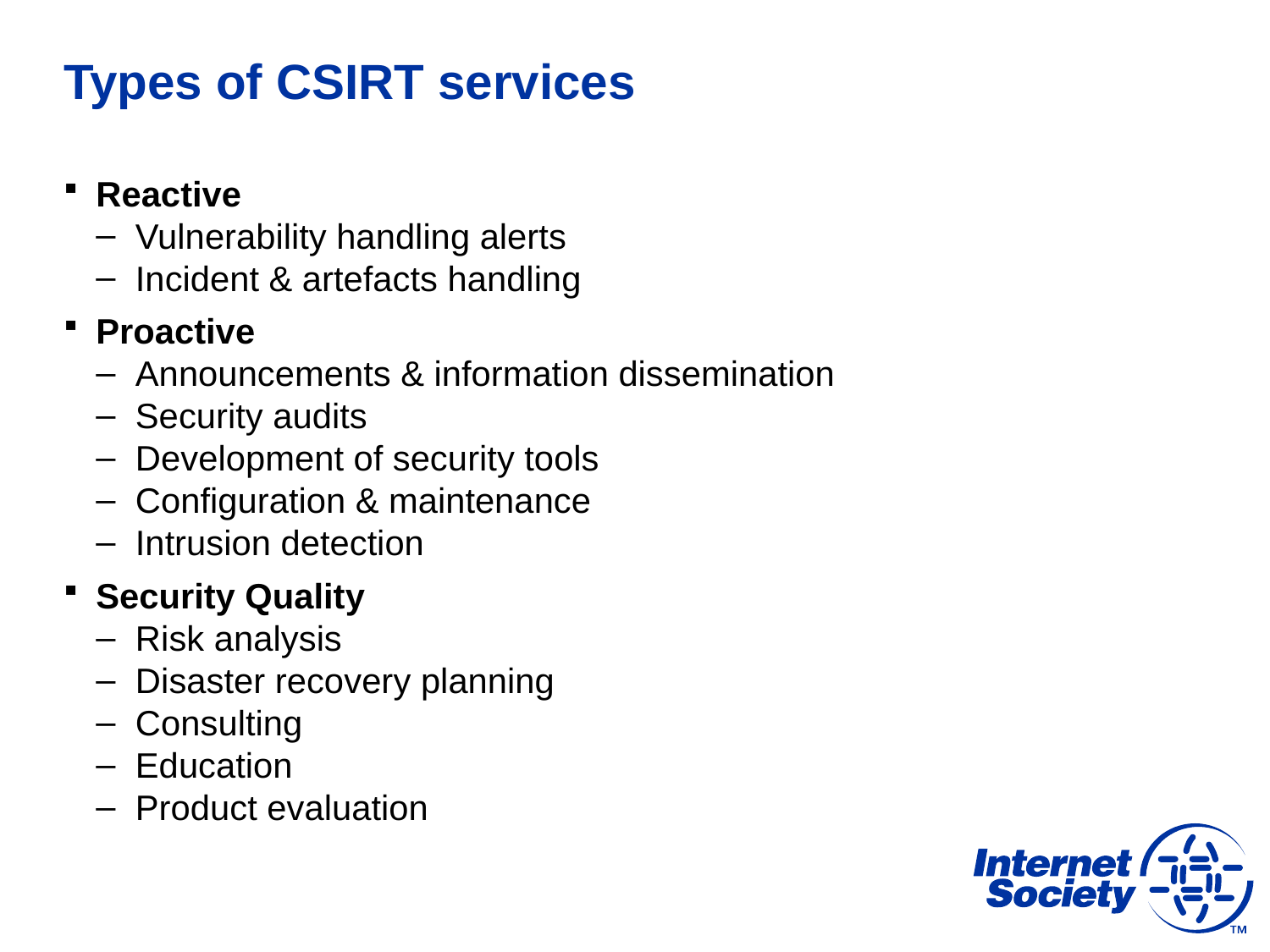

# Types of CSIRT services
Reactive
Vulnerability handling alerts
Incident & artefacts handling
Proactive
Announcements & information dissemination
Security audits
Development of security tools
Configuration & maintenance
Intrusion detection
Security Quality
Risk analysis
Disaster recovery planning
Consulting
Education
Product evaluation